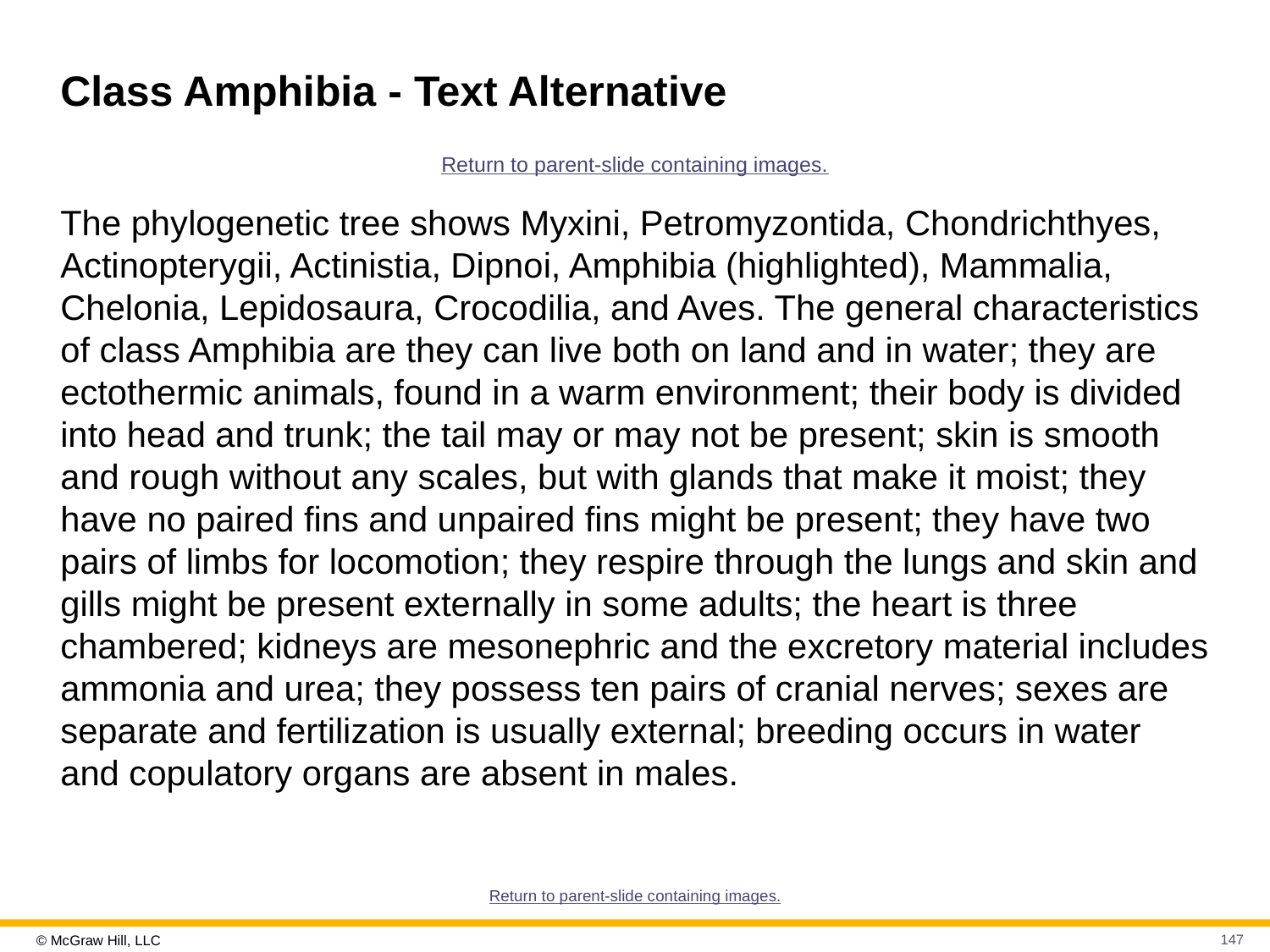

# Class Amphibia - Text Alternative
Return to parent-slide containing images.
The phylogenetic tree shows Myxini, Petromyzontida, Chondrichthyes, Actinopterygii, Actinistia, Dipnoi, Amphibia (highlighted), Mammalia, Chelonia, Lepidosaura, Crocodilia, and Aves. The general characteristics of class Amphibia are they can live both on land and in water; they are ectothermic animals, found in a warm environment; their body is divided into head and trunk; the tail may or may not be present; skin is smooth and rough without any scales, but with glands that make it moist; they have no paired fins and unpaired fins might be present; they have two pairs of limbs for locomotion; they respire through the lungs and skin and gills might be present externally in some adults; the heart is three chambered; kidneys are mesonephric and the excretory material includes ammonia and urea; they possess ten pairs of cranial nerves; sexes are separate and fertilization is usually external; breeding occurs in water and copulatory organs are absent in males.
Return to parent-slide containing images.
147